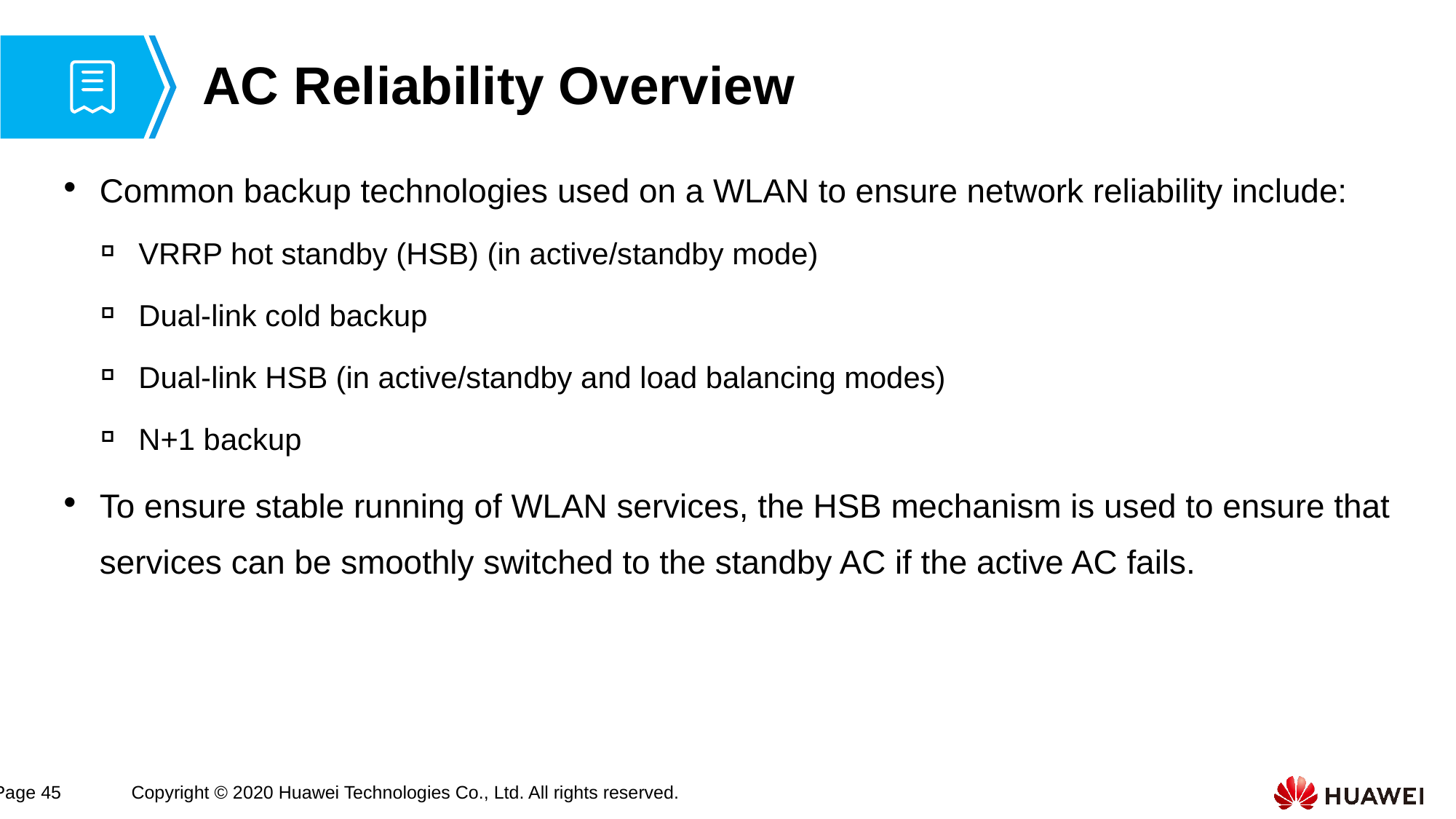

# AC Reliability Overview
Common backup technologies used on a WLAN to ensure network reliability include:
VRRP hot standby (HSB) (in active/standby mode)
Dual-link cold backup
Dual-link HSB (in active/standby and load balancing modes)
N+1 backup
To ensure stable running of WLAN services, the HSB mechanism is used to ensure that services can be smoothly switched to the standby AC if the active AC fails.